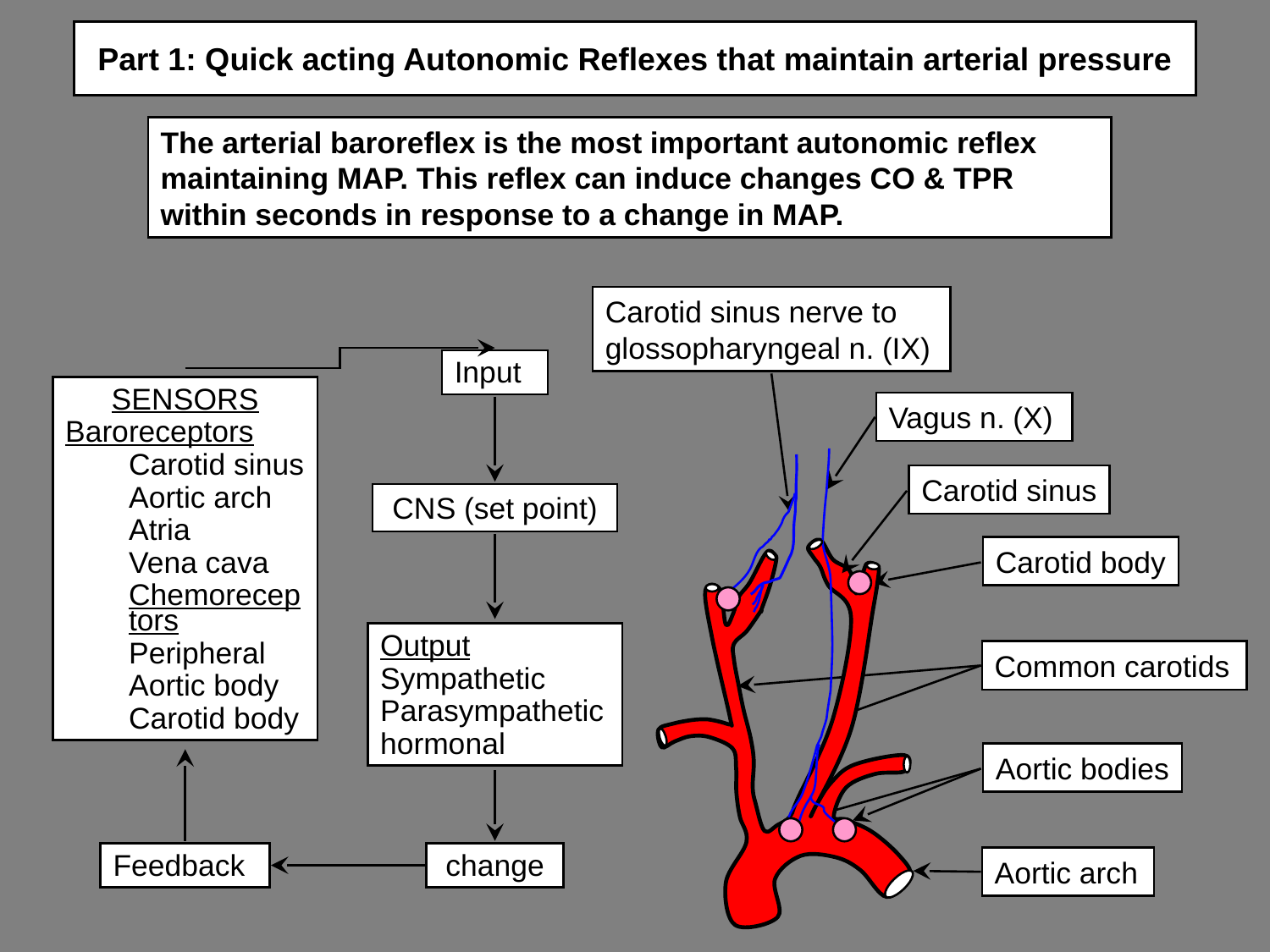

# Part 1: Quick acting Autonomic Reflexes that maintain arterial pressure
The arterial baroreflex is the most important autonomic reflex maintaining MAP. This reflex can induce changes CO & TPR within seconds in response to a change in MAP.
Carotid sinus nerve to glossopharyngeal n. (IX)
Vagus n. (X)

Carotid sinus
Carotid body
Common carotids
Aortic bodies
Aortic arch
Input
SENSORS
Baroreceptors
Carotid sinus
Aortic arch
Atria
Vena cava
Chemoreceptors
Peripheral
Aortic body
Carotid body
CNS (set point)
Output
Sympathetic
Parasympathetic
hormonal
Feedback
change